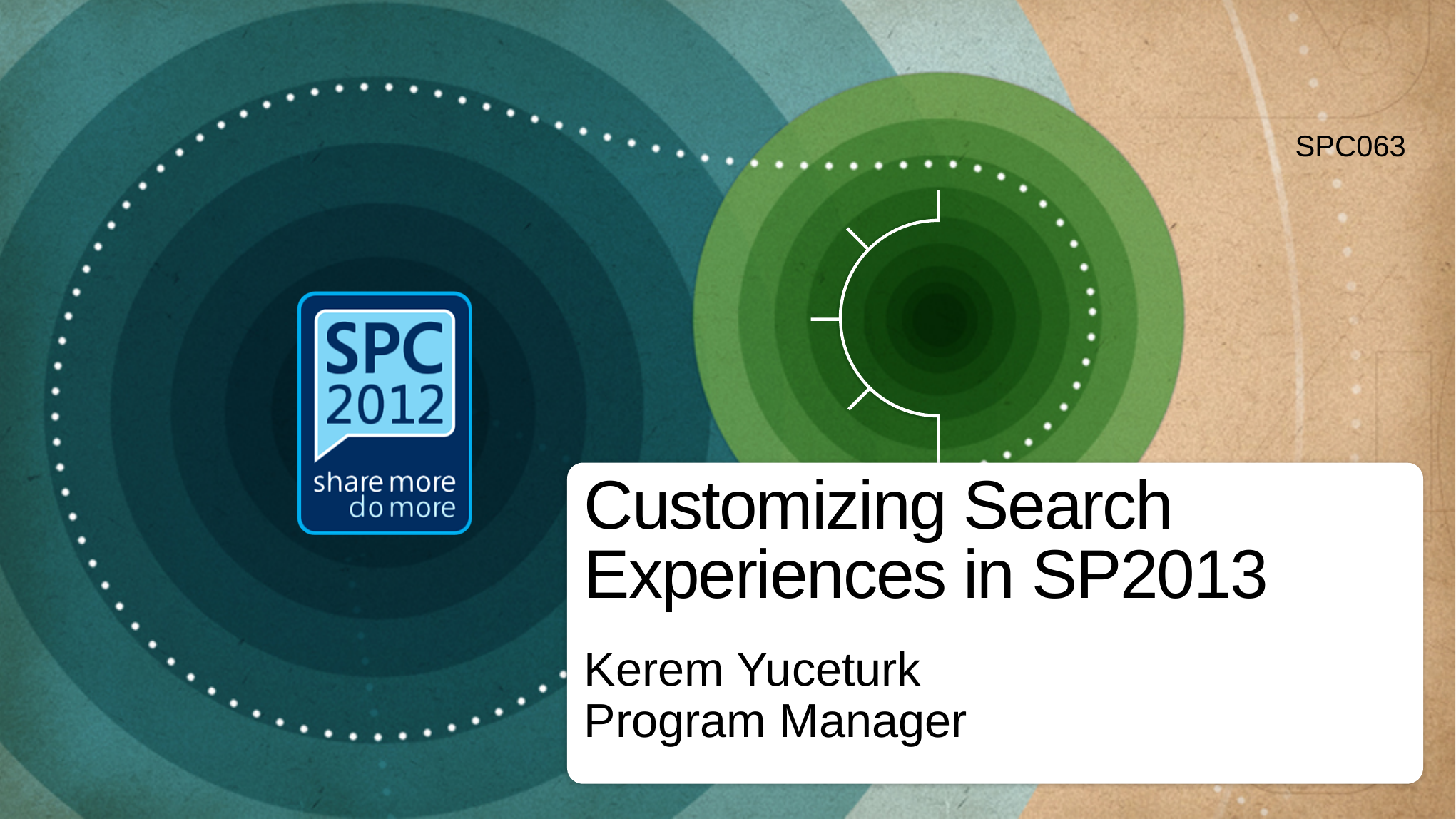

SPC063
# Customizing Search Experiences in SP2013
Kerem Yuceturk
Program Manager